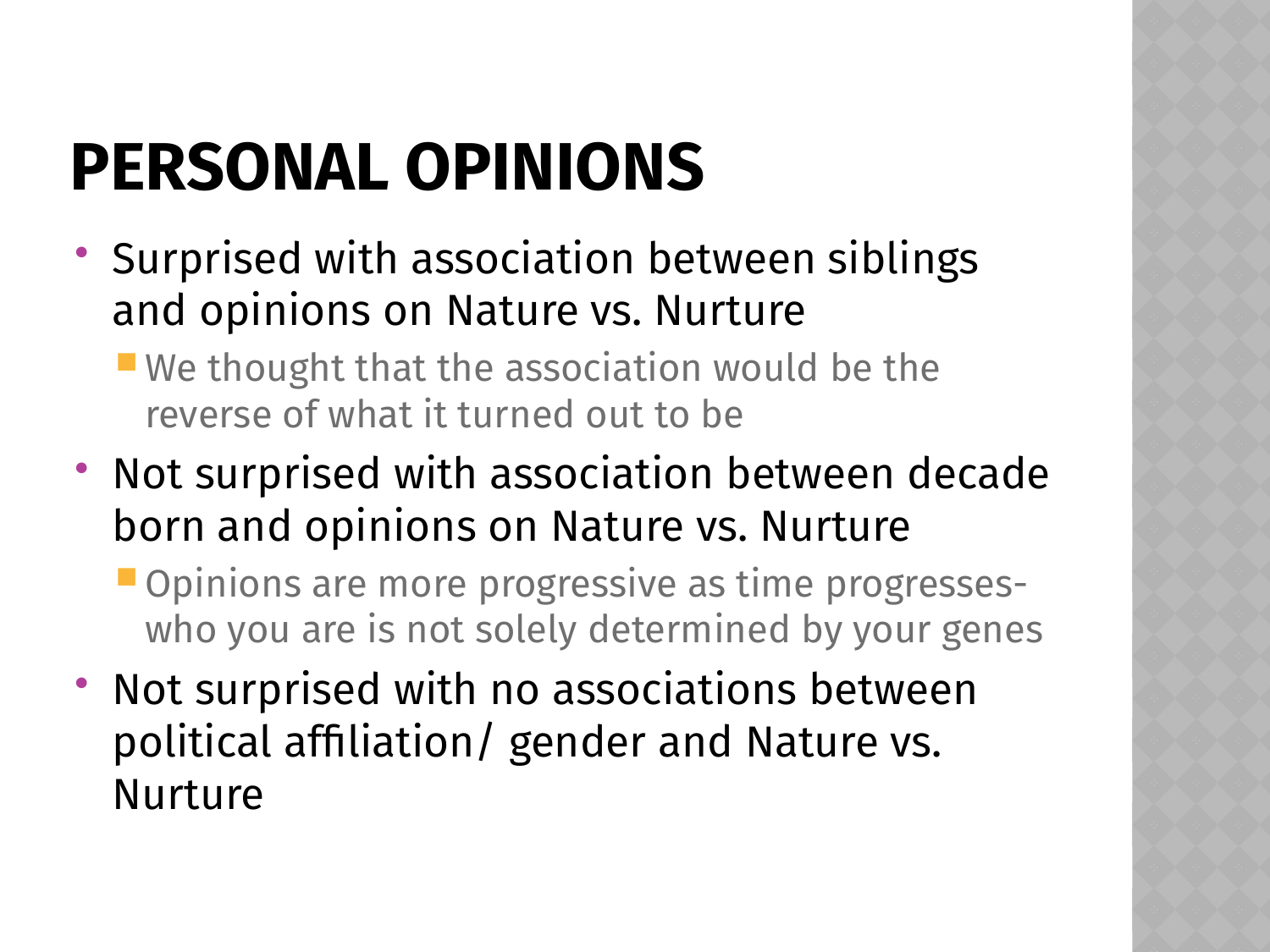

# Personal Opinions
Surprised with association between siblings and opinions on Nature vs. Nurture
We thought that the association would be the reverse of what it turned out to be
Not surprised with association between decade born and opinions on Nature vs. Nurture
Opinions are more progressive as time progresses- who you are is not solely determined by your genes
Not surprised with no associations between political affiliation/ gender and Nature vs. Nurture